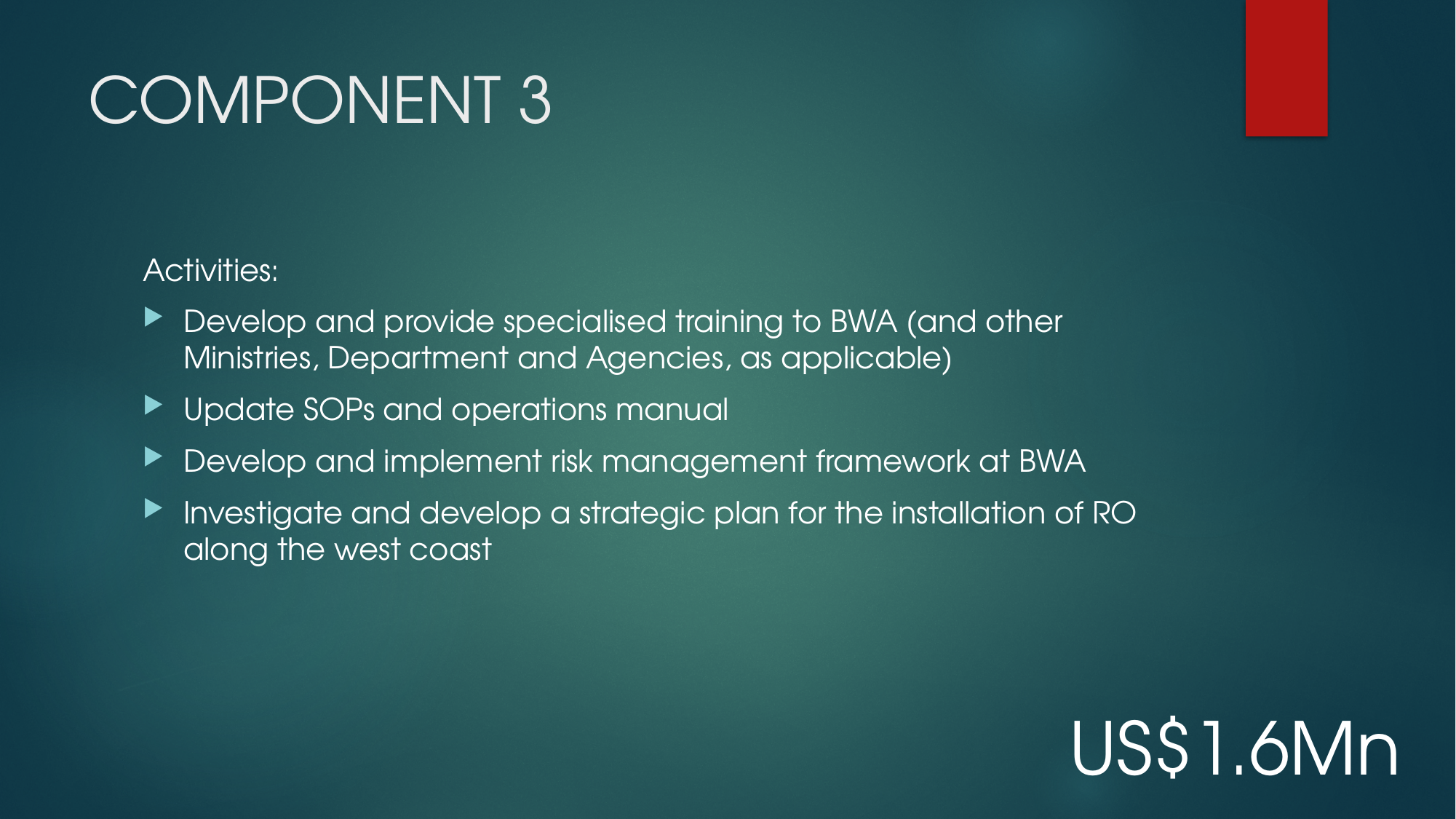

# COMPONENT 3
Activities:
Develop and provide specialised training to BWA (and other Ministries, Department and Agencies, as applicable)
Update SOPs and operations manual
Develop and implement risk management framework at BWA
Investigate and develop a strategic plan for the installation of RO along the west coast
US$1.6Mn